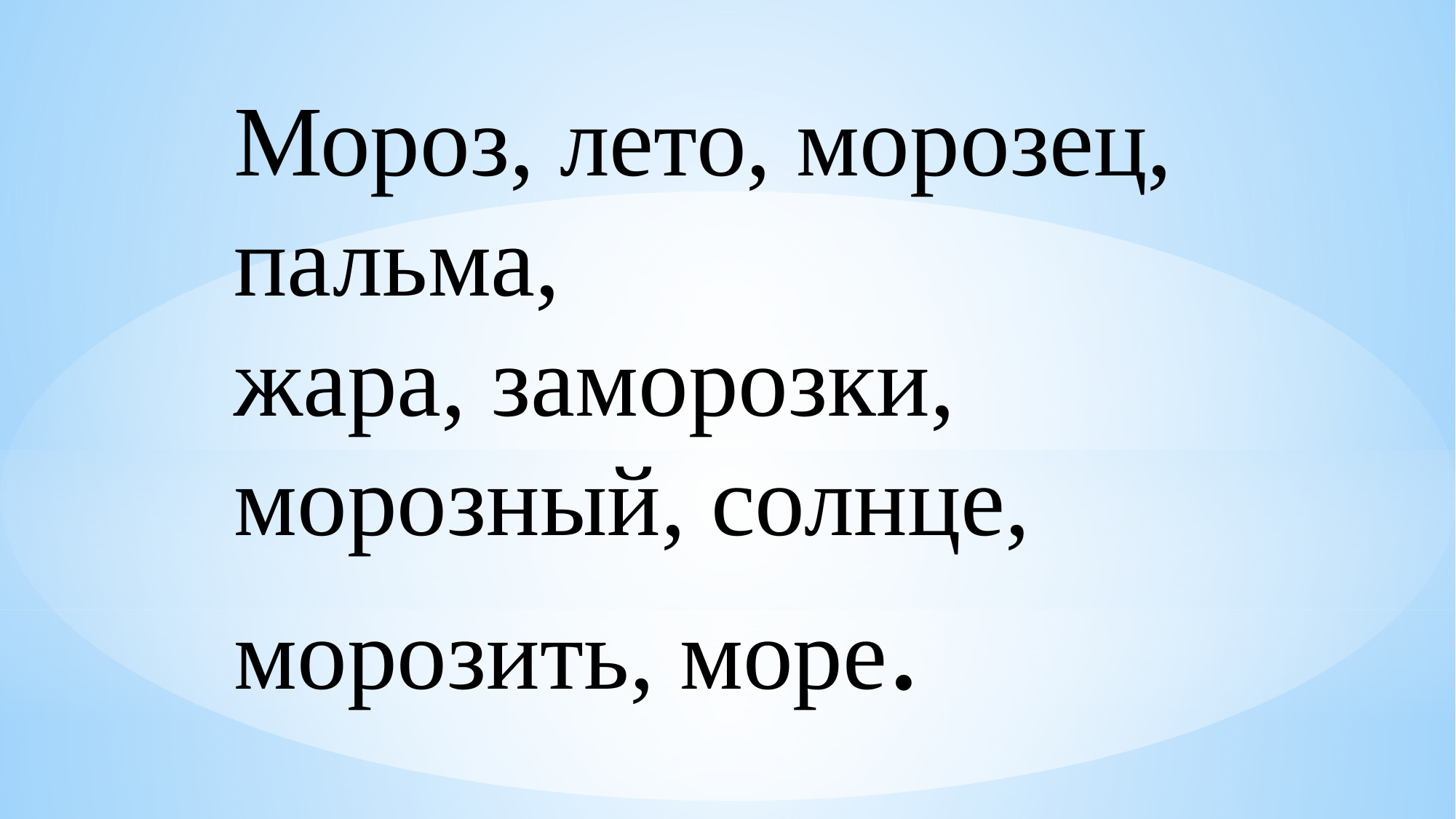

Мороз, лето, морозец, пальма,
жара, заморозки, морозный, солнце, морозить, море.